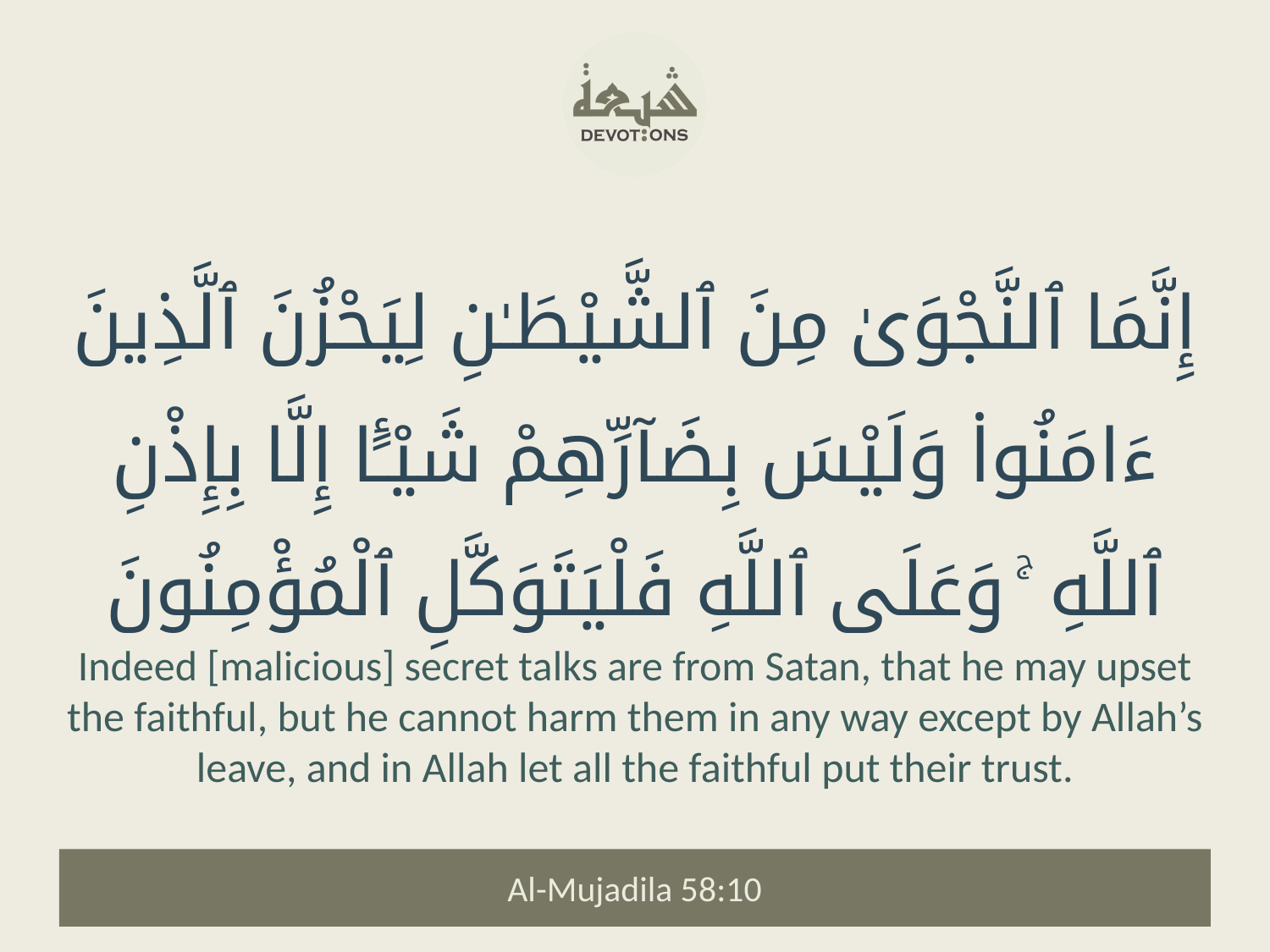

إِنَّمَا ٱلنَّجْوَىٰ مِنَ ٱلشَّيْطَـٰنِ لِيَحْزُنَ ٱلَّذِينَ ءَامَنُوا۟ وَلَيْسَ بِضَآرِّهِمْ شَيْـًٔا إِلَّا بِإِذْنِ ٱللَّهِ ۚ وَعَلَى ٱللَّهِ فَلْيَتَوَكَّلِ ٱلْمُؤْمِنُونَ
Indeed [malicious] secret talks are from Satan, that he may upset the faithful, but he cannot harm them in any way except by Allah’s leave, and in Allah let all the faithful put their trust.
Al-Mujadila 58:10